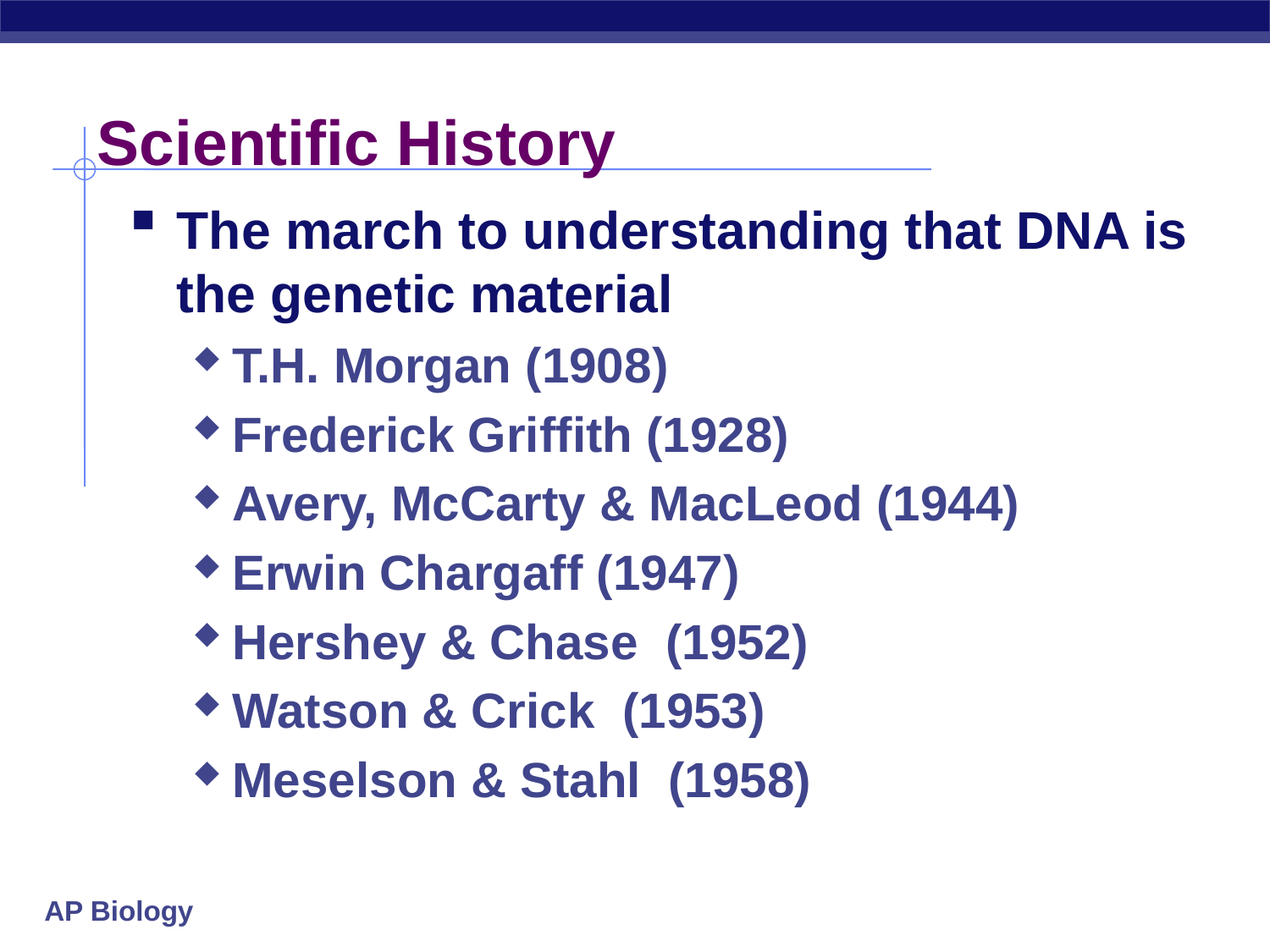

# Scientific History
The march to understanding that DNA is the genetic material
T.H. Morgan (1908)
Frederick Griffith (1928)
Avery, McCarty & MacLeod (1944)
Erwin Chargaff (1947)
Hershey & Chase  (1952)
Watson & Crick  (1953)
Meselson & Stahl  (1958)